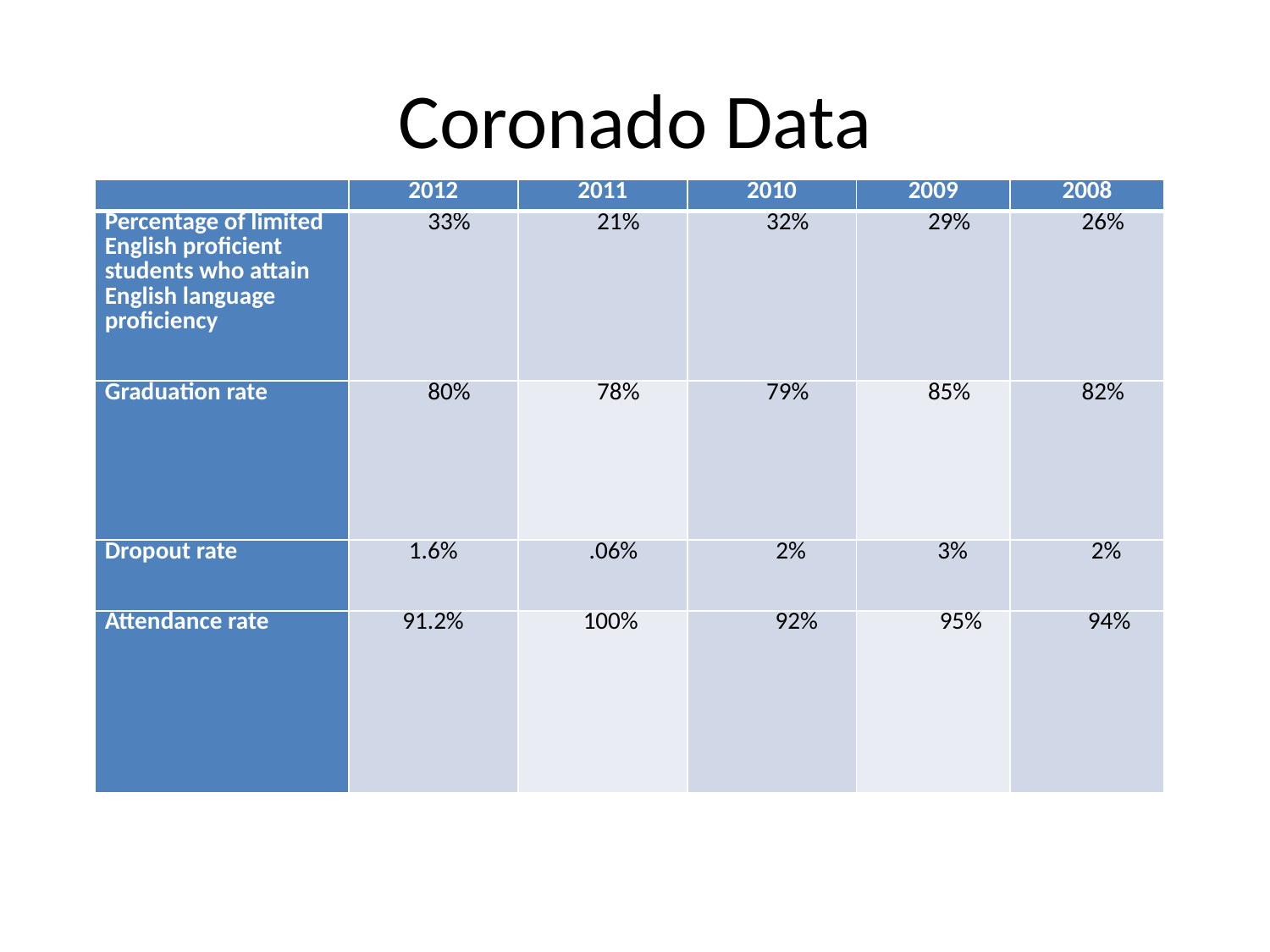

# Coronado Data
|  | 2012 | 2011 | 2010 | 2009 | 2008 |
| --- | --- | --- | --- | --- | --- |
| Percentage of limited English proficient students who attain English language proficiency | 33% | 21% | 32% | 29% | 26% |
| Graduation rate | 80% | 78% | 79% | 85% | 82% |
| Dropout rate | 1.6% | .06% | 2% | 3% | 2% |
| Attendance rate | 91.2% | 100% | 92% | 95% | 94% |